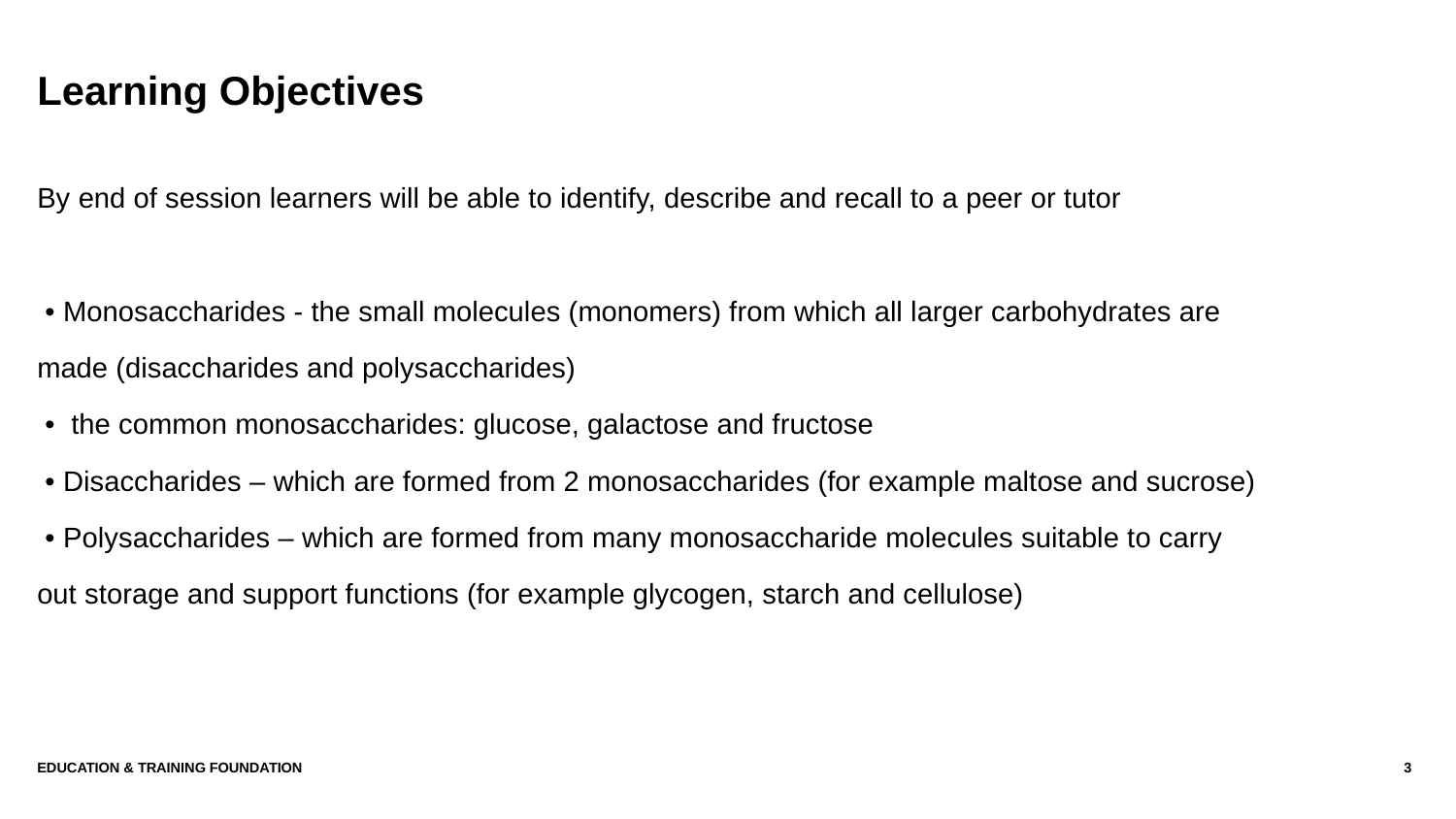

# Learning Objectives
By end of session learners will be able to identify, describe and recall to a peer or tutor

 • Monosaccharides - the small molecules (monomers) from which all larger carbohydrates are made (disaccharides and polysaccharides)
 •  the common monosaccharides: glucose, galactose and fructose
 • Disaccharides – which are formed from 2 monosaccharides (for example maltose and sucrose)
 • Polysaccharides – which are formed from many monosaccharide molecules suitable to carry out storage and support functions (for example glycogen, starch and cellulose)

Education & Training Foundation
3